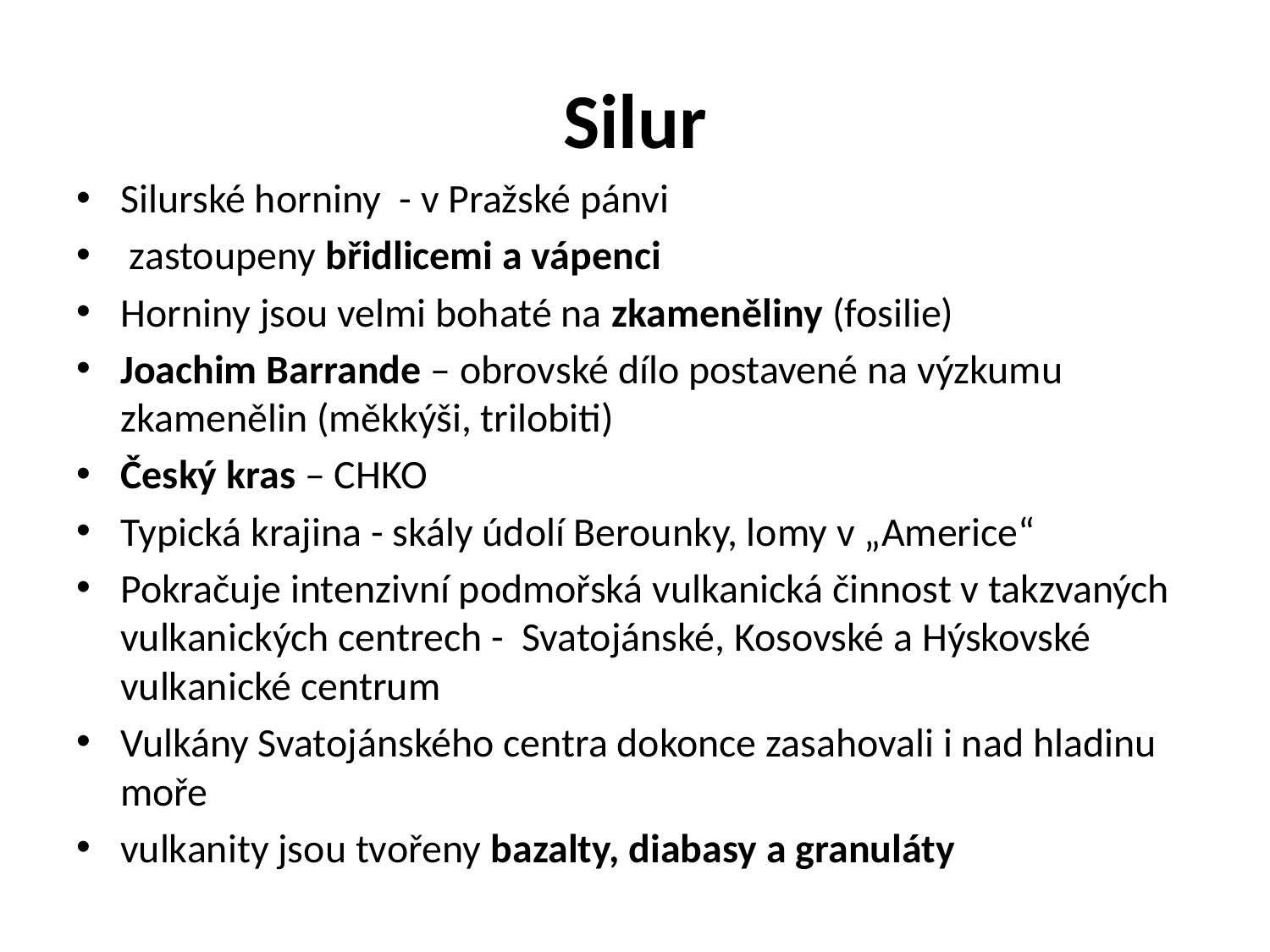

# Silur
Silurské horniny  - v Pražské pánvi
 zastoupeny břidlicemi a vápenci
Horniny jsou velmi bohaté na zkameněliny (fosilie)
Joachim Barrande – obrovské dílo postavené na výzkumu zkamenělin (měkkýši, trilobiti)
Český kras – CHKO
Typická krajina - skály údolí Berounky, lomy v „Americe“
Pokračuje intenzivní podmořská vulkanická činnost v takzvaných vulkanických centrech -  Svatojánské, Kosovské a Hýskovské vulkanické centrum
Vulkány Svatojánského centra dokonce zasahovali i nad hladinu moře
vulkanity jsou tvořeny bazalty, diabasy a granuláty